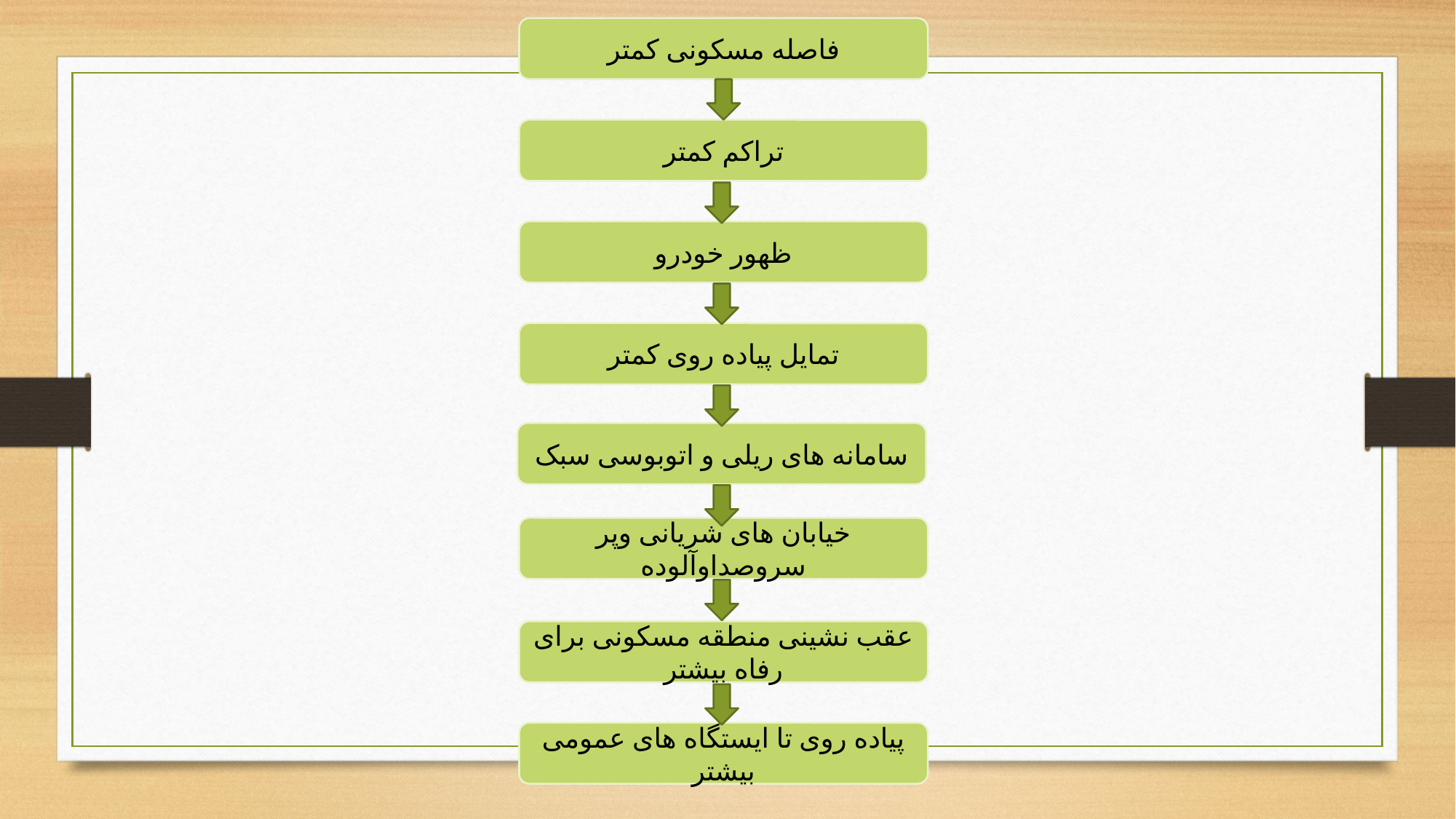

فاصله مسکونی کمتر

تراکم کمتر

ظهور خودرو

تمایل پیاده روی کمتر

سامانه های ریلی و اتوبوسی سبک

خیابان های شریانی وپر سروصداوآلوده

عقب نشینی منطقه مسکونی برای رفاه بیشتر

پیاده روی تا ایستگاه های عمومی بیشتر